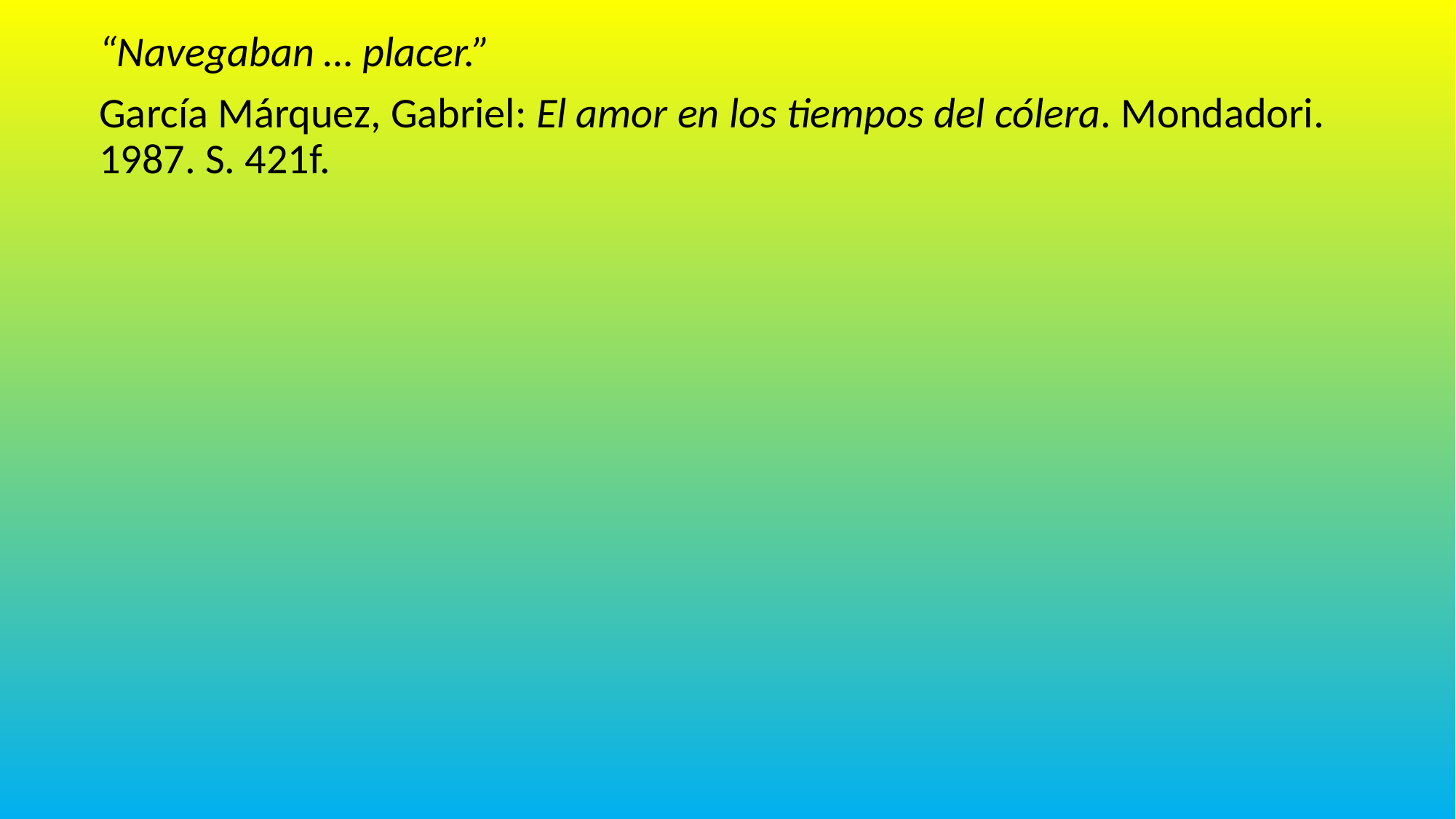

“Navegaban … placer.”
García Márquez, Gabriel: El amor en los tiempos del cólera. Mondadori. 1987. S. 421f.